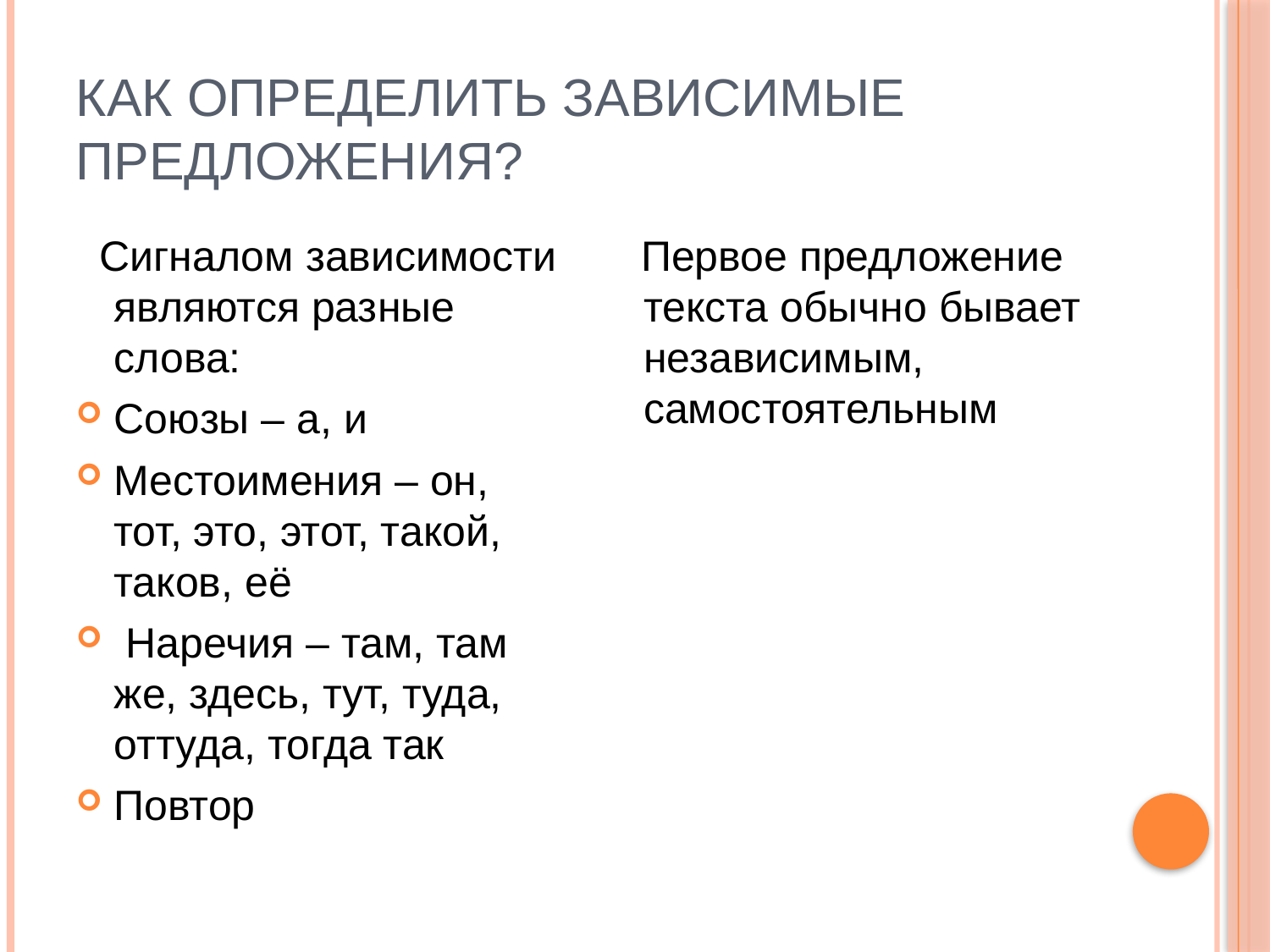

# Как определить зависимые предложения?
  Сигналом зависимости являются разные слова:
Союзы – а, и
Местоимения – он, тот, это, этот, такой, таков, её
 Наречия – там, там же, здесь, тут, туда, оттуда, тогда так
Повтор
   Первое предложение текста обычно бывает независимым, самостоятельным